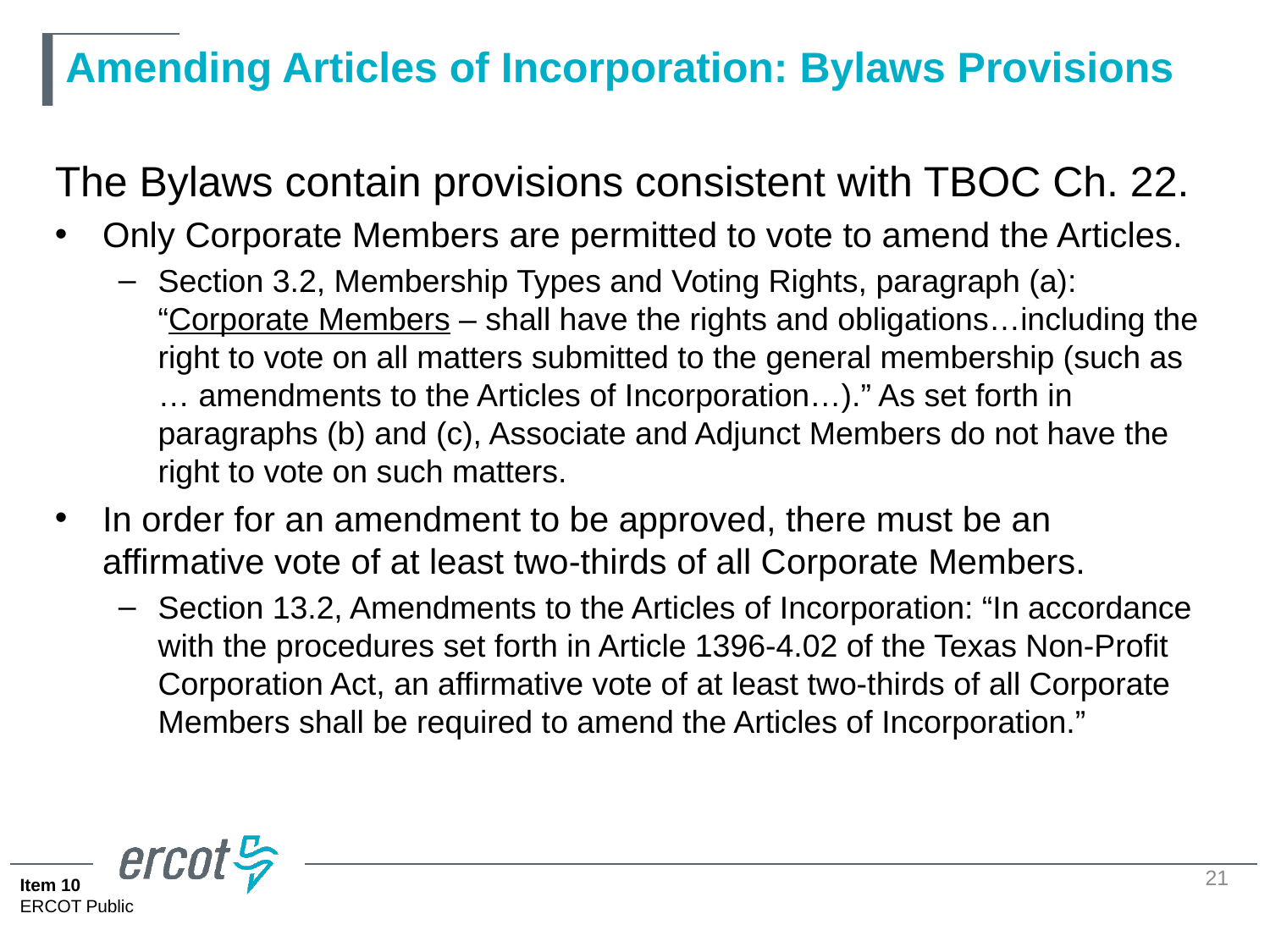

# Amending Articles of Incorporation: Bylaws Provisions
The Bylaws contain provisions consistent with TBOC Ch. 22.
Only Corporate Members are permitted to vote to amend the Articles.
Section 3.2, Membership Types and Voting Rights, paragraph (a): “Corporate Members – shall have the rights and obligations…including the right to vote on all matters submitted to the general membership (such as … amendments to the Articles of Incorporation…).” As set forth in paragraphs (b) and (c), Associate and Adjunct Members do not have the right to vote on such matters.
In order for an amendment to be approved, there must be an affirmative vote of at least two-thirds of all Corporate Members.
Section 13.2, Amendments to the Articles of Incorporation: “In accordance with the procedures set forth in Article 1396-4.02 of the Texas Non-Profit Corporation Act, an affirmative vote of at least two-thirds of all Corporate Members shall be required to amend the Articles of Incorporation.”

21